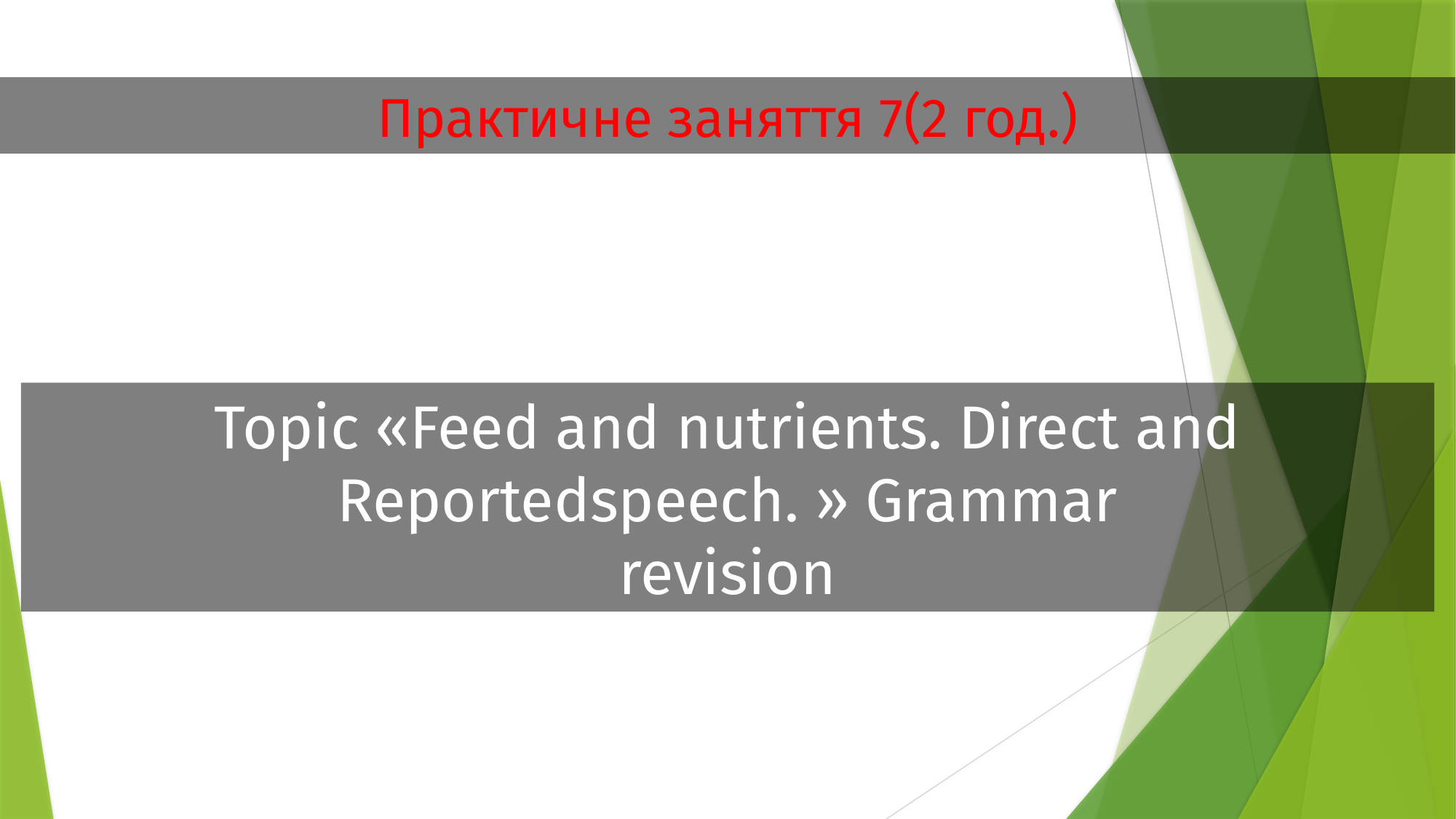

Практичне заняття 7(2 год.)
Topic «Feed and nutrients. Direct and Reportedspeech. » Grammar
revision